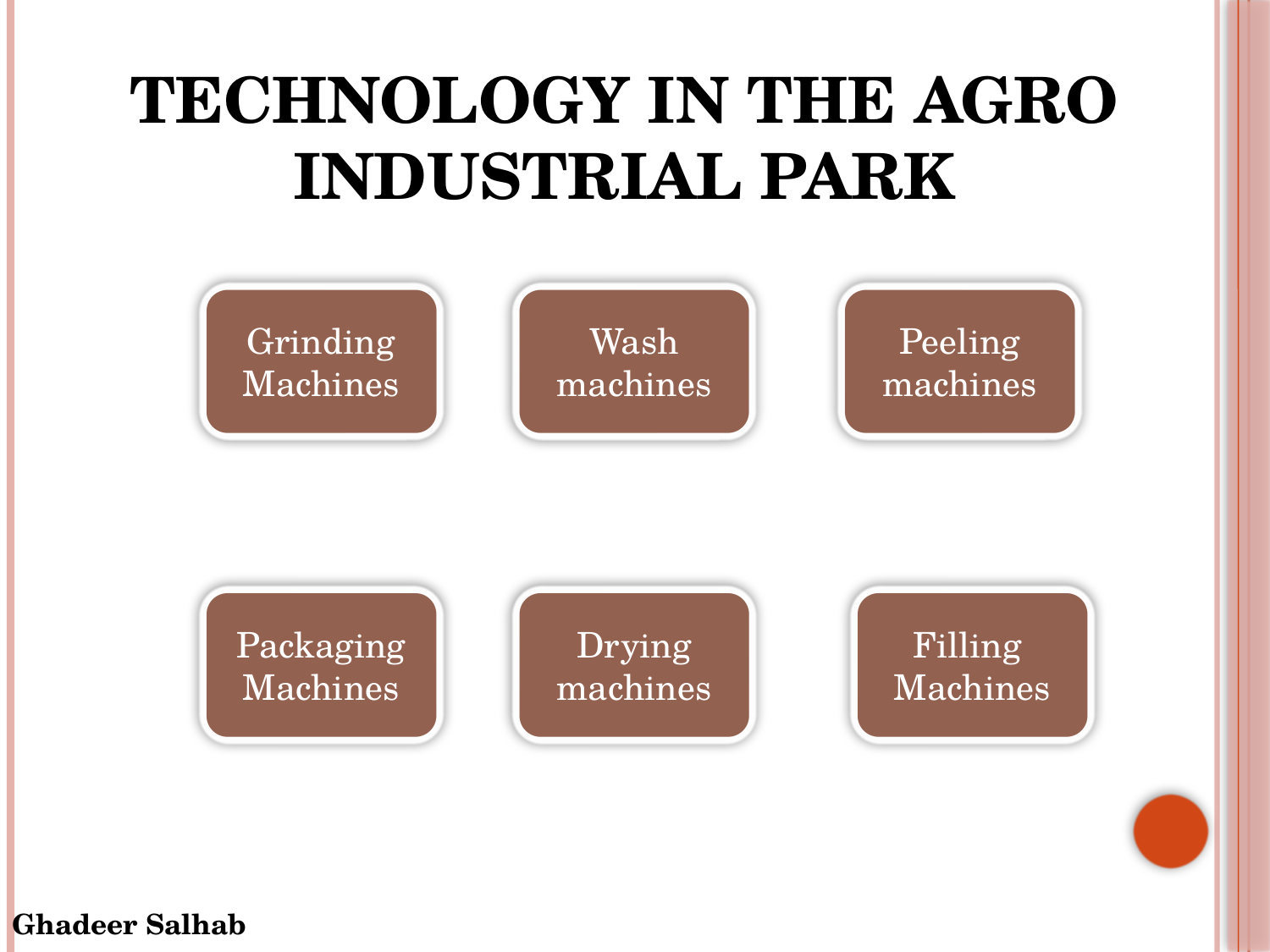

Technology in the Agro Industrial Park

Grinding Machines
Wash machines
Peeling machines
Packaging Machines
Drying machines
Filling  Machines
Ghadeer Salhab